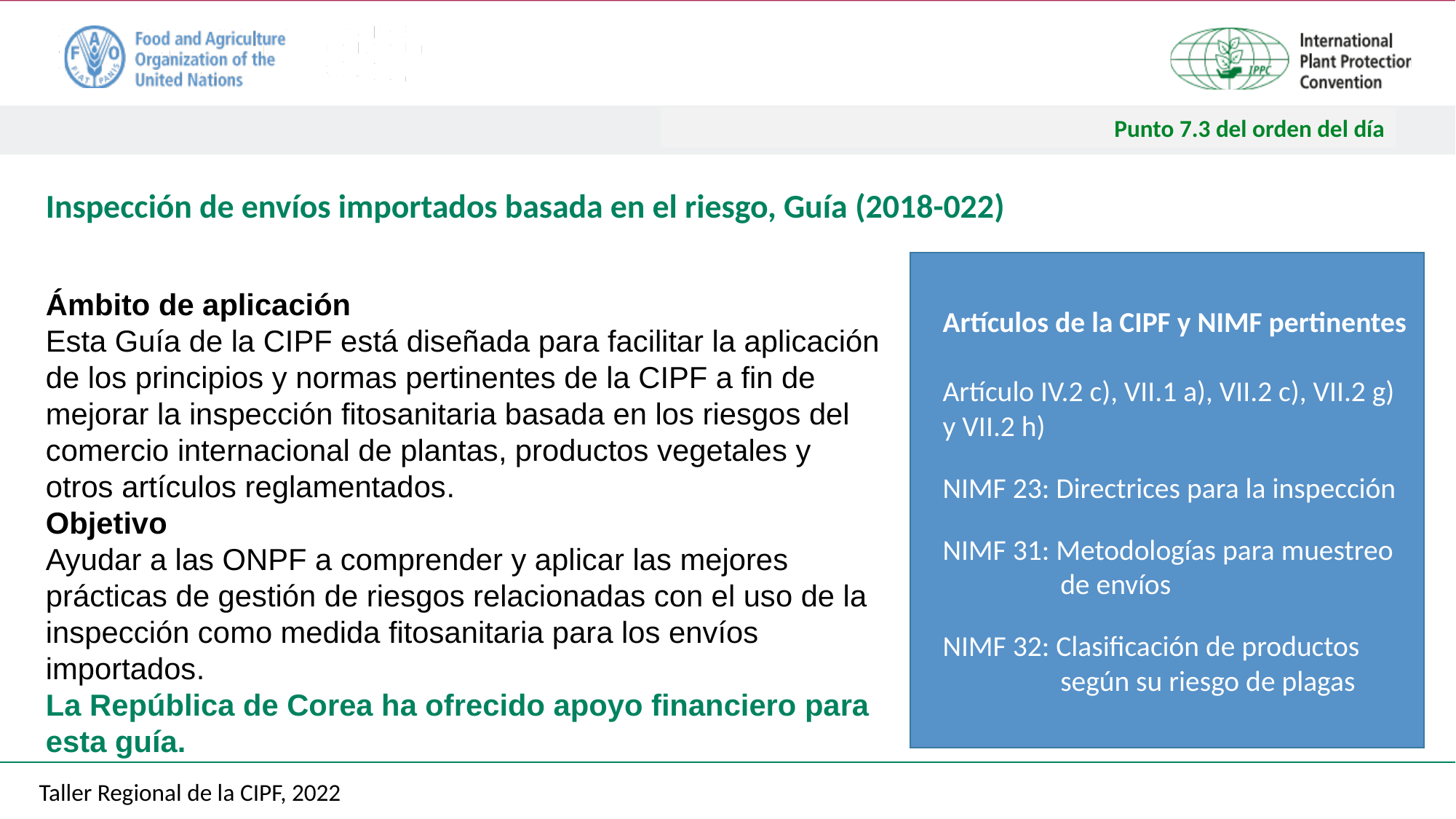

Punto 7.3 del orden del día
# Inspección de envíos importados basada en el riesgo, Guía (2018-022)
Artículos de la CIPF y NIMF pertinentes

Artículo IV.2 c), VII.1 a), VII.2 c), VII.2 g) y VII.2 h)
NIMF 23: Directrices para la inspección
NIMF 31: Metodologías para muestreo de envíos
NIMF 32: Clasificación de productos según su riesgo de plagas
Ámbito de aplicación
Esta Guía de la CIPF está diseñada para facilitar la aplicación de los principios y normas pertinentes de la CIPF a fin de mejorar la inspección fitosanitaria basada en los riesgos del comercio internacional de plantas, productos vegetales y otros artículos reglamentados.
Objetivo
Ayudar a las ONPF a comprender y aplicar las mejores prácticas de gestión de riesgos relacionadas con el uso de la inspección como medida fitosanitaria para los envíos importados.
La República de Corea ha ofrecido apoyo financiero para esta guía.
Taller Regional de la CIPF, 2022